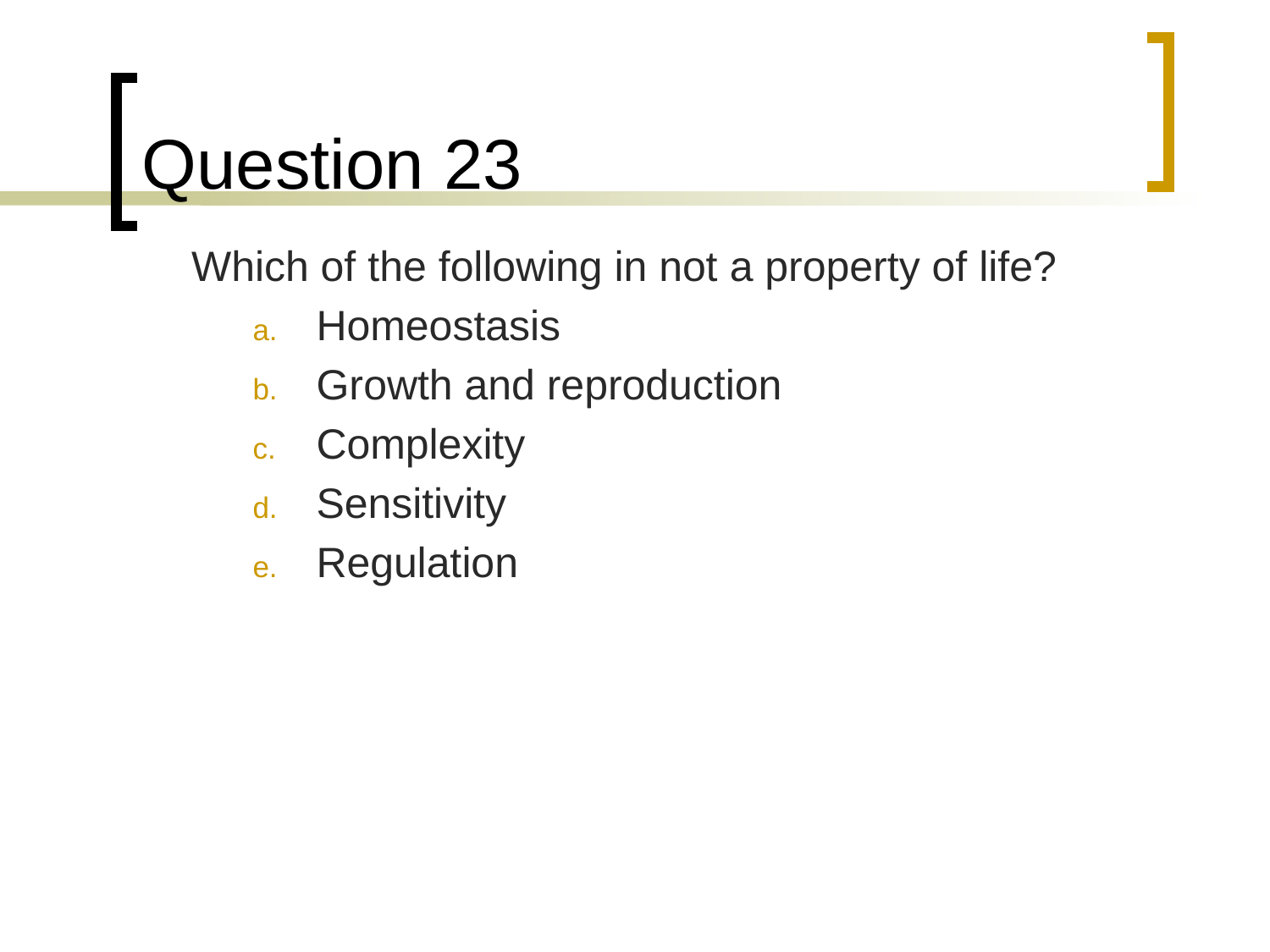

# Question 23
 	Which of the following in not a property of life?
Homeostasis
Growth and reproduction
Complexity
Sensitivity
Regulation